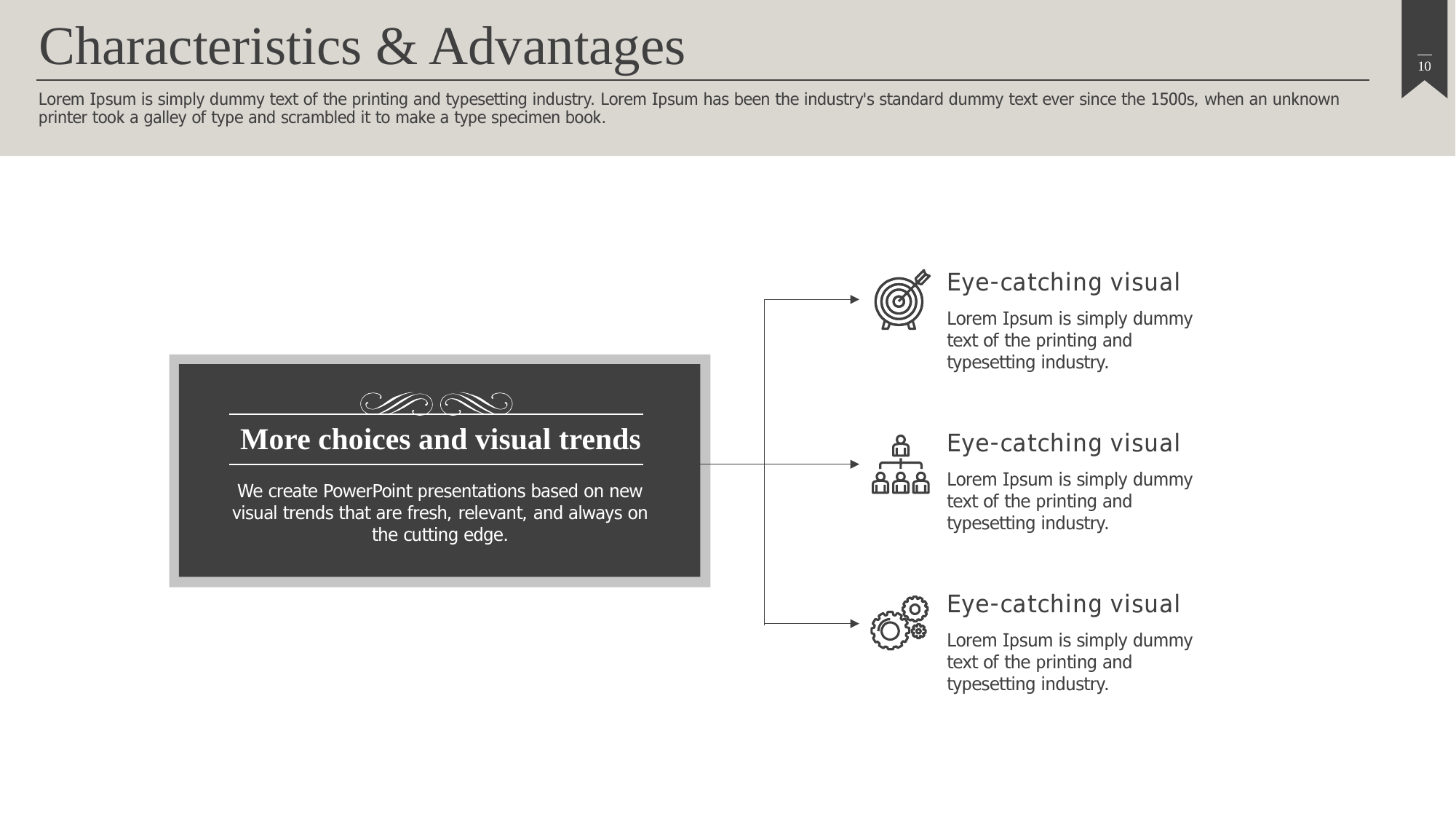

Characteristics & Advantages
Lorem Ipsum is simply dummy text of the printing and typesetting industry. Lorem Ipsum has been the industry's standard dummy text ever since the 1500s, when an unknown printer took a galley of type and scrambled it to make a type specimen book.
Eye-catching visual

Lorem Ipsum is simply dummy text of the printing and typesetting industry.

More choices and visual trends
Eye-catching visual

Lorem Ipsum is simply dummy text of the printing and typesetting industry.
We create PowerPoint presentations based on new visual trends that are fresh, relevant, and always on the cutting edge.
Eye-catching visual

Lorem Ipsum is simply dummy text of the printing and typesetting industry.